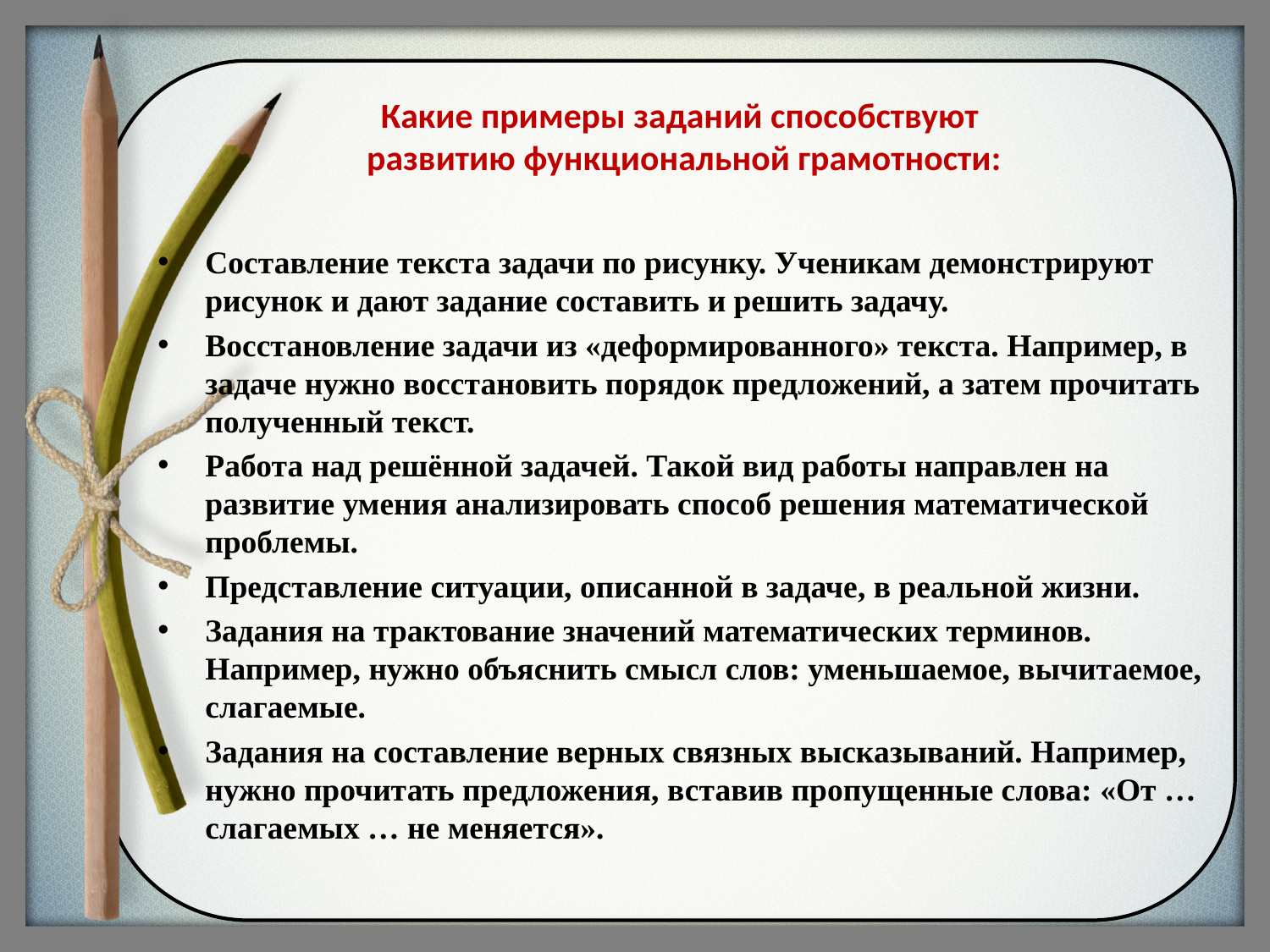

# Какие примеры заданий способствуют развитию функциональной грамотности:
Составление текста задачи по рисунку. Ученикам демонстрируют рисунок и дают задание составить и решить задачу.
Восстановление задачи из «деформированного» текста. Например, в задаче нужно восстановить порядок предложений, а затем прочитать полученный текст.
Работа над решённой задачей. Такой вид работы направлен на развитие умения анализировать способ решения математической проблемы.
Представление ситуации, описанной в задаче, в реальной жизни.
Задания на трактование значений математических терминов. Например, нужно объяснить смысл слов: уменьшаемое, вычитаемое, слагаемые.
Задания на составление верных связных высказываний. Например, нужно прочитать предложения, вставив пропущенные слова: «От … слагаемых … не меняется».